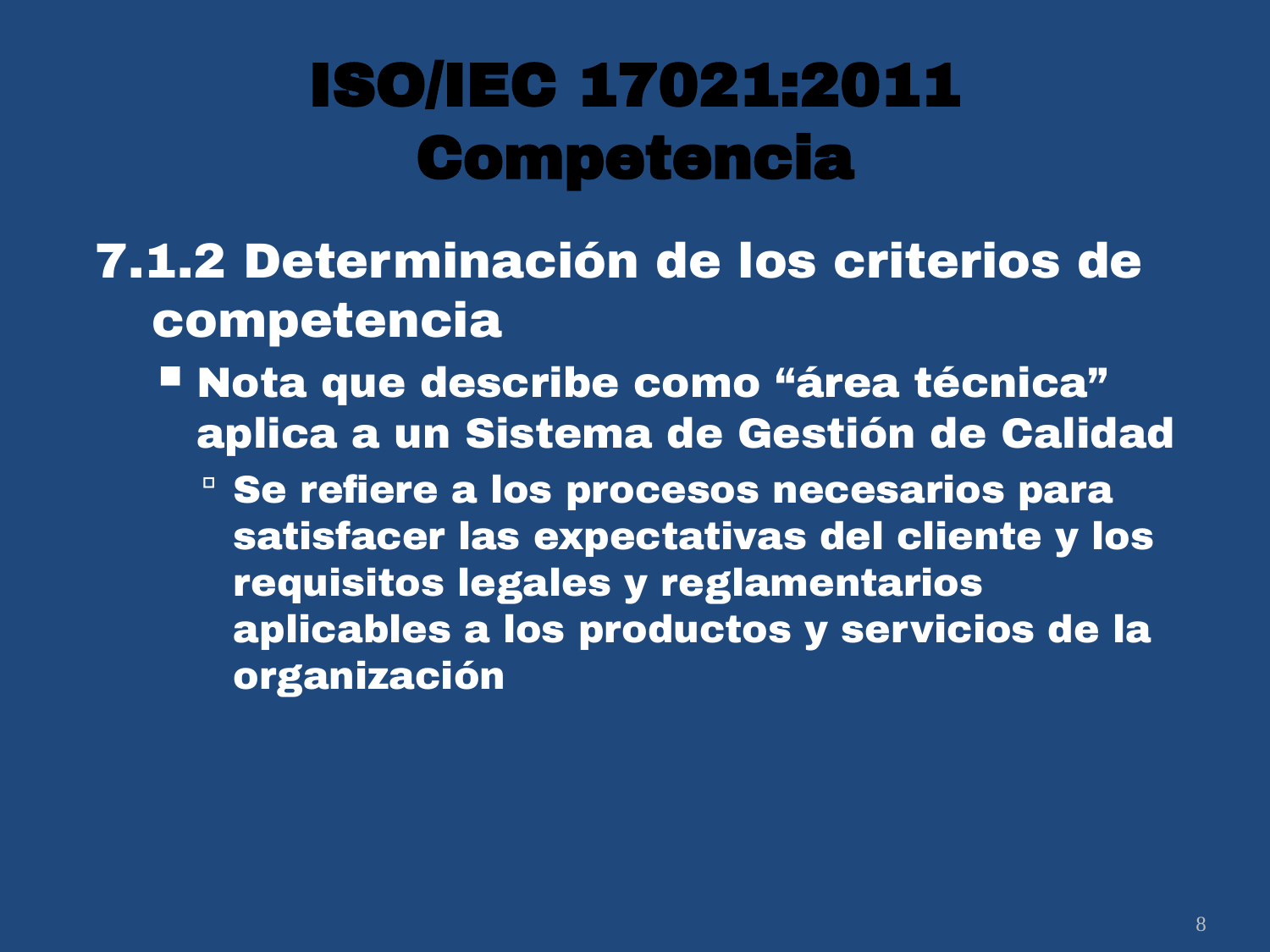

# ISO/IEC 17021:2011 Competencia
7.1.2 Determinación de los criterios de competencia
Nota que describe como “área técnica” aplica a un Sistema de Gestión de Calidad
Se refiere a los procesos necesarios para satisfacer las expectativas del cliente y los requisitos legales y reglamentarios aplicables a los productos y servicios de la organización
8